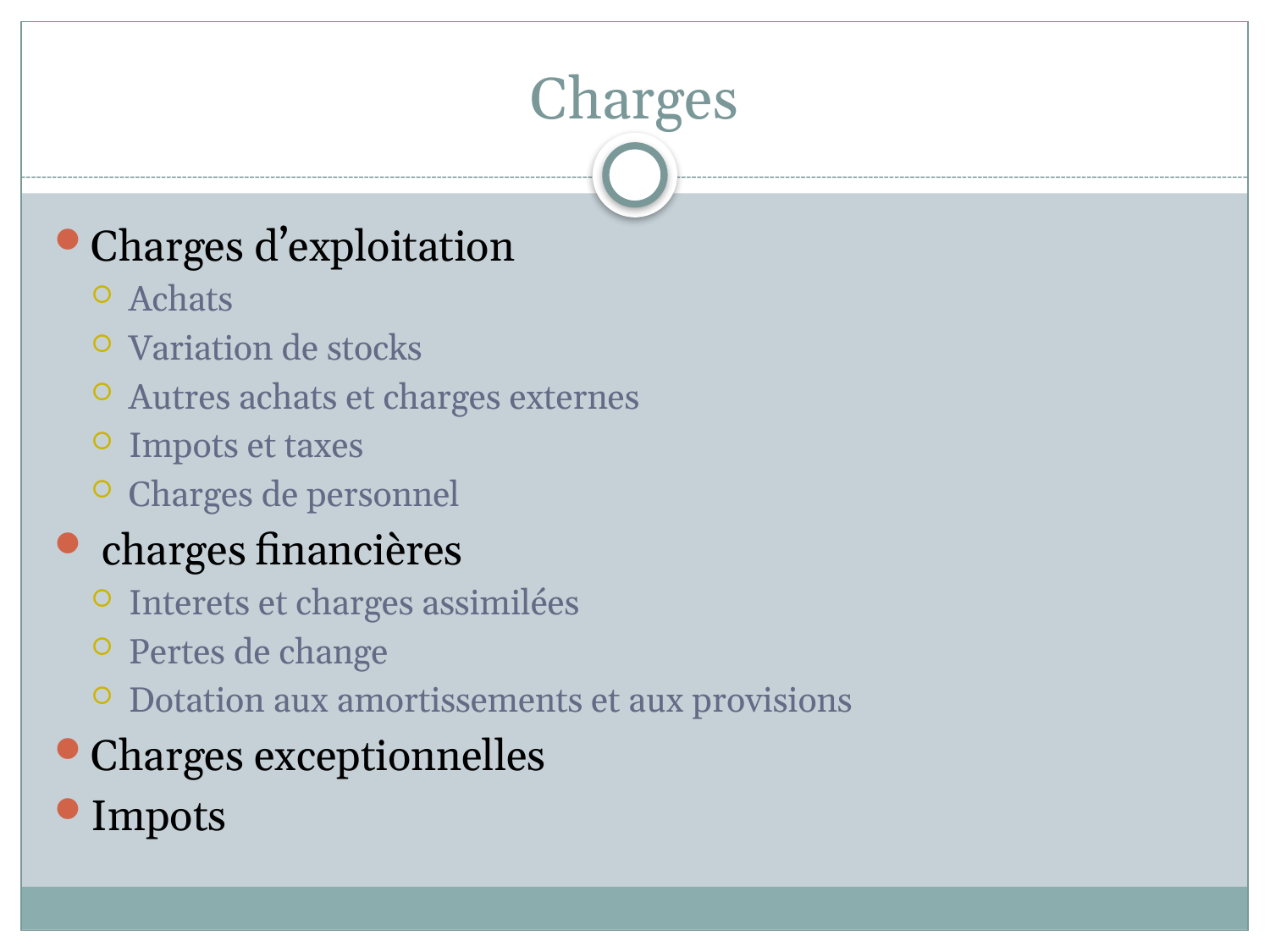

# Charges
Charges d’exploitation
Achats
Variation de stocks
Autres achats et charges externes
Impots et taxes
Charges de personnel
 charges financières
Interets et charges assimilées
Pertes de change
Dotation aux amortissements et aux provisions
Charges exceptionnelles
Impots